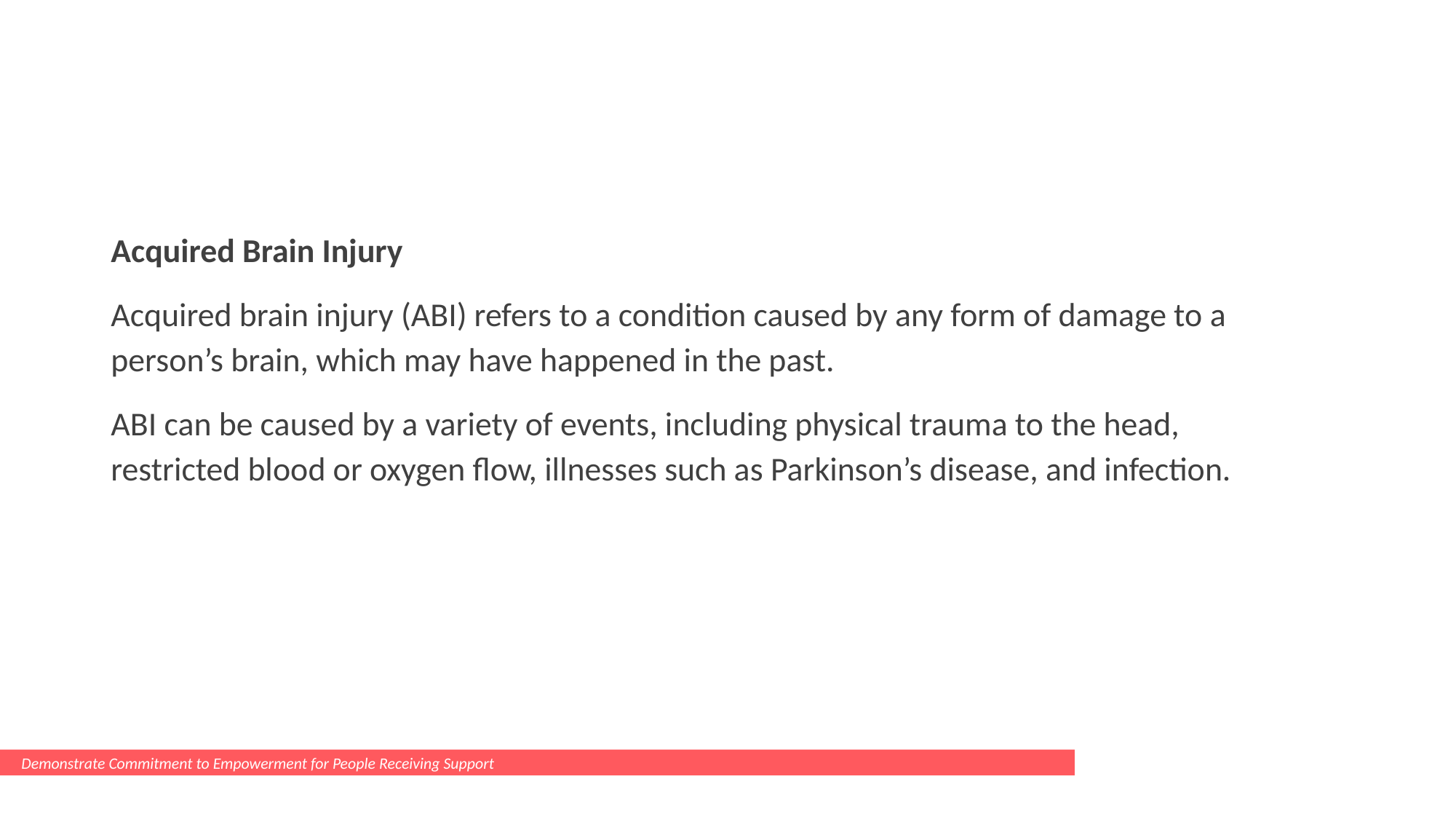

#
Acquired Brain Injury
Acquired brain injury (ABI) refers to a condition caused by any form of damage to a person’s brain, which may have happened in the past.
ABI can be caused by a variety of events, including physical trauma to the head, restricted blood or oxygen flow, illnesses such as Parkinson’s disease, and infection.
Demonstrate Commitment to Empowerment for People Receiving Support